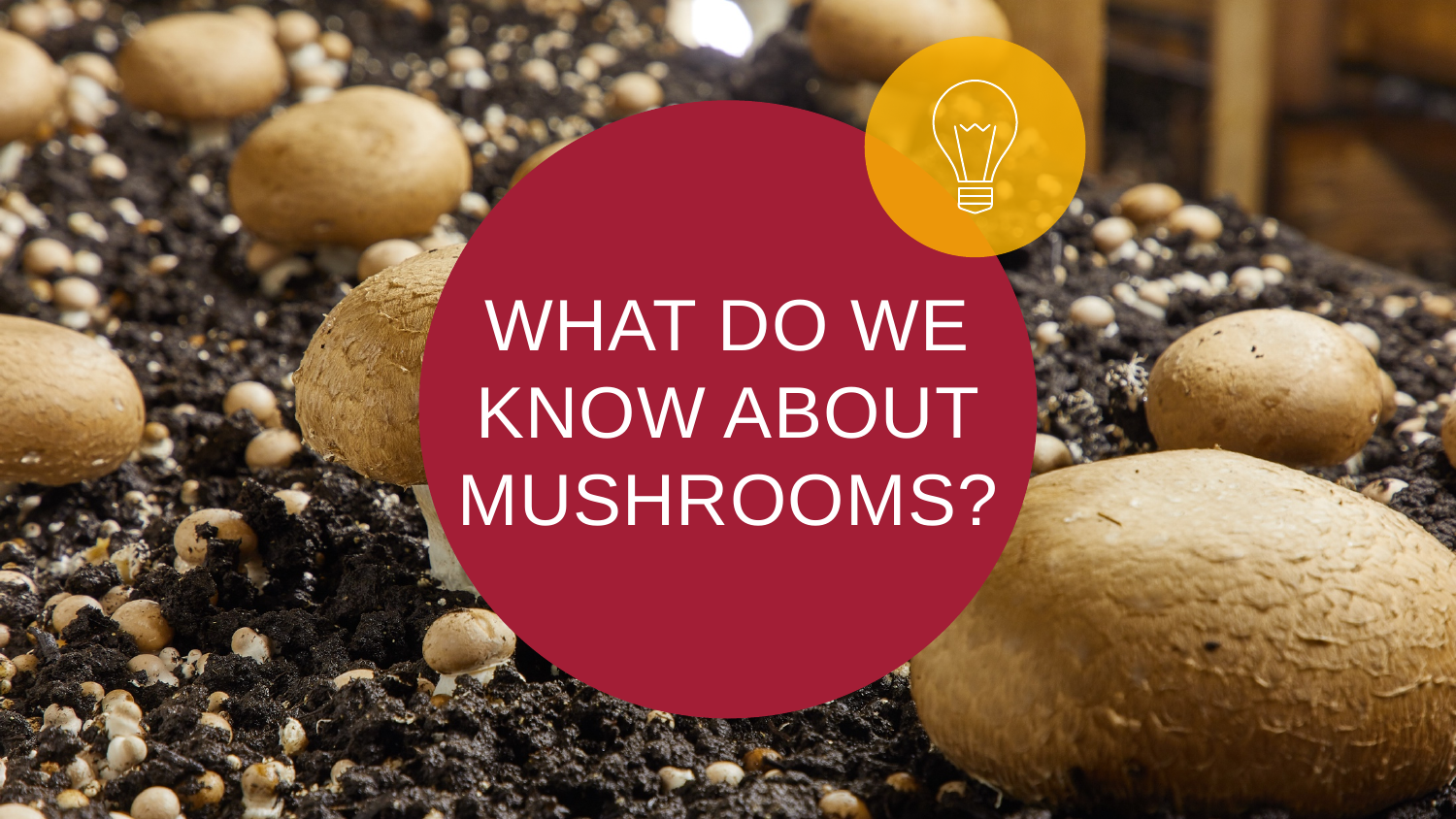

# WHAT DO WE KNOW ABOUT MUSHROOMS?